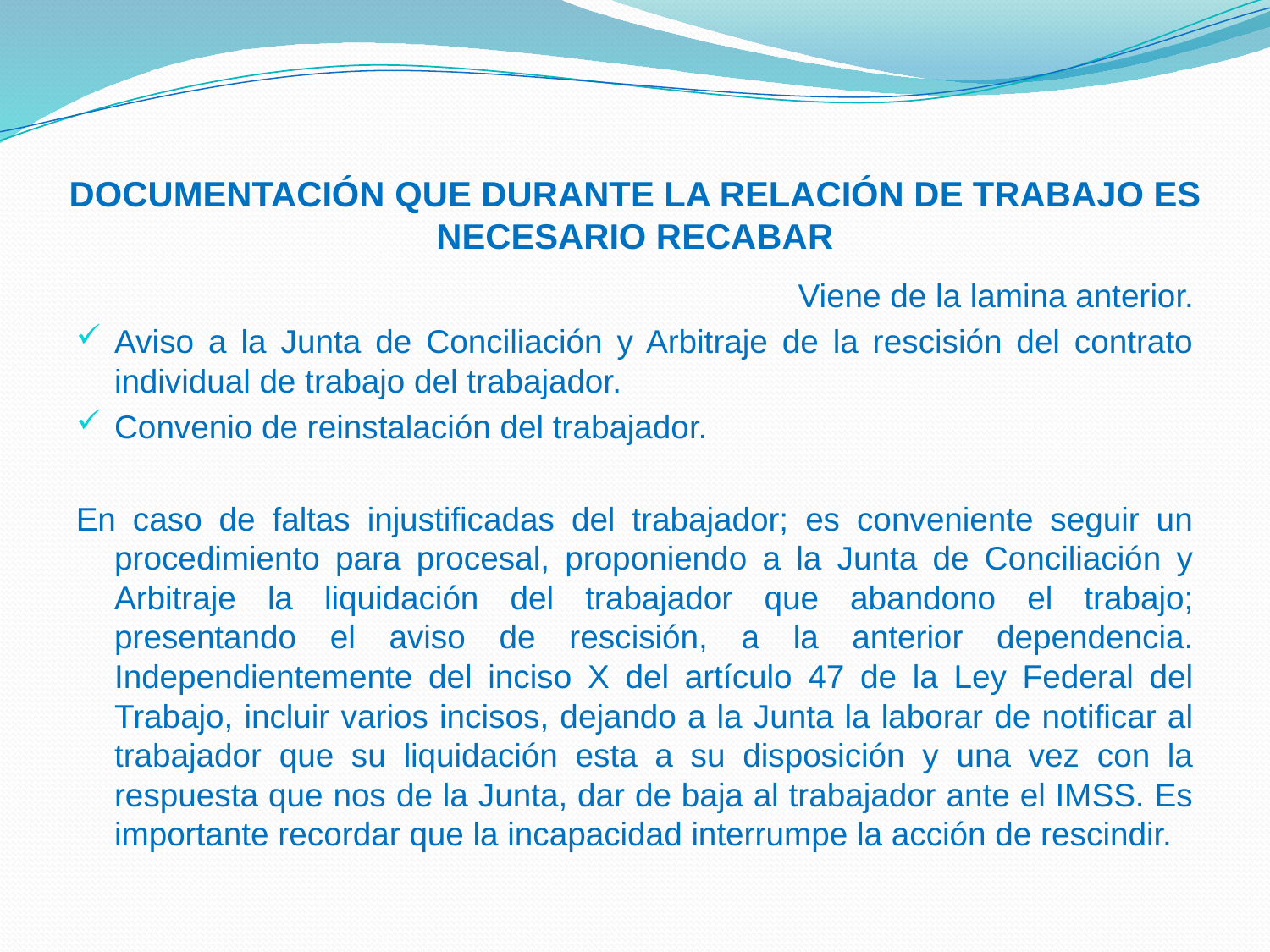

# DOCUMENTACIÓN QUE DURANTE LA RELACIÓN DE TRABAJO ES NECESARIO RECABAR
Viene de la lamina anterior.
Aviso a la Junta de Conciliación y Arbitraje de la rescisión del contrato individual de trabajo del trabajador.
Convenio de reinstalación del trabajador.

En caso de faltas injustificadas del trabajador; es conveniente seguir un procedimiento para procesal, proponiendo a la Junta de Conciliación y Arbitraje la liquidación del trabajador que abandono el trabajo; presentando el aviso de rescisión, a la anterior dependencia. Independientemente del inciso X del artículo 47 de la Ley Federal del Trabajo, incluir varios incisos, dejando a la Junta la laborar de notificar al trabajador que su liquidación esta a su disposición y una vez con la respuesta que nos de la Junta, dar de baja al trabajador ante el IMSS. Es importante recordar que la incapacidad interrumpe la acción de rescindir.